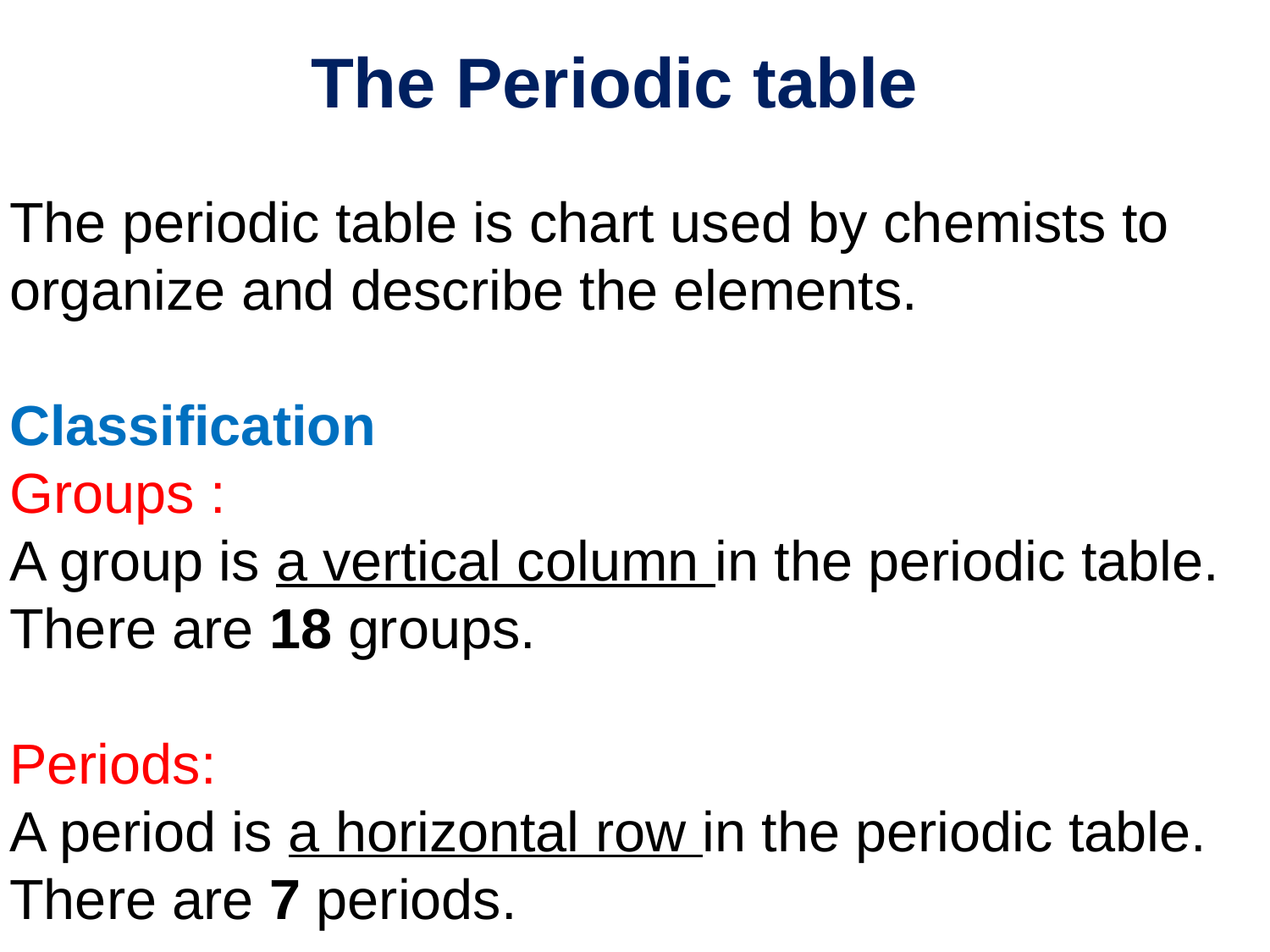

# The Periodic table
The periodic table is chart used by chemists to organize and describe the elements.

Classification
Groups :
A group is a vertical column in the periodic table.
There are 18 groups.

Periods:
A period is a horizontal row in the periodic table. There are 7 periods.